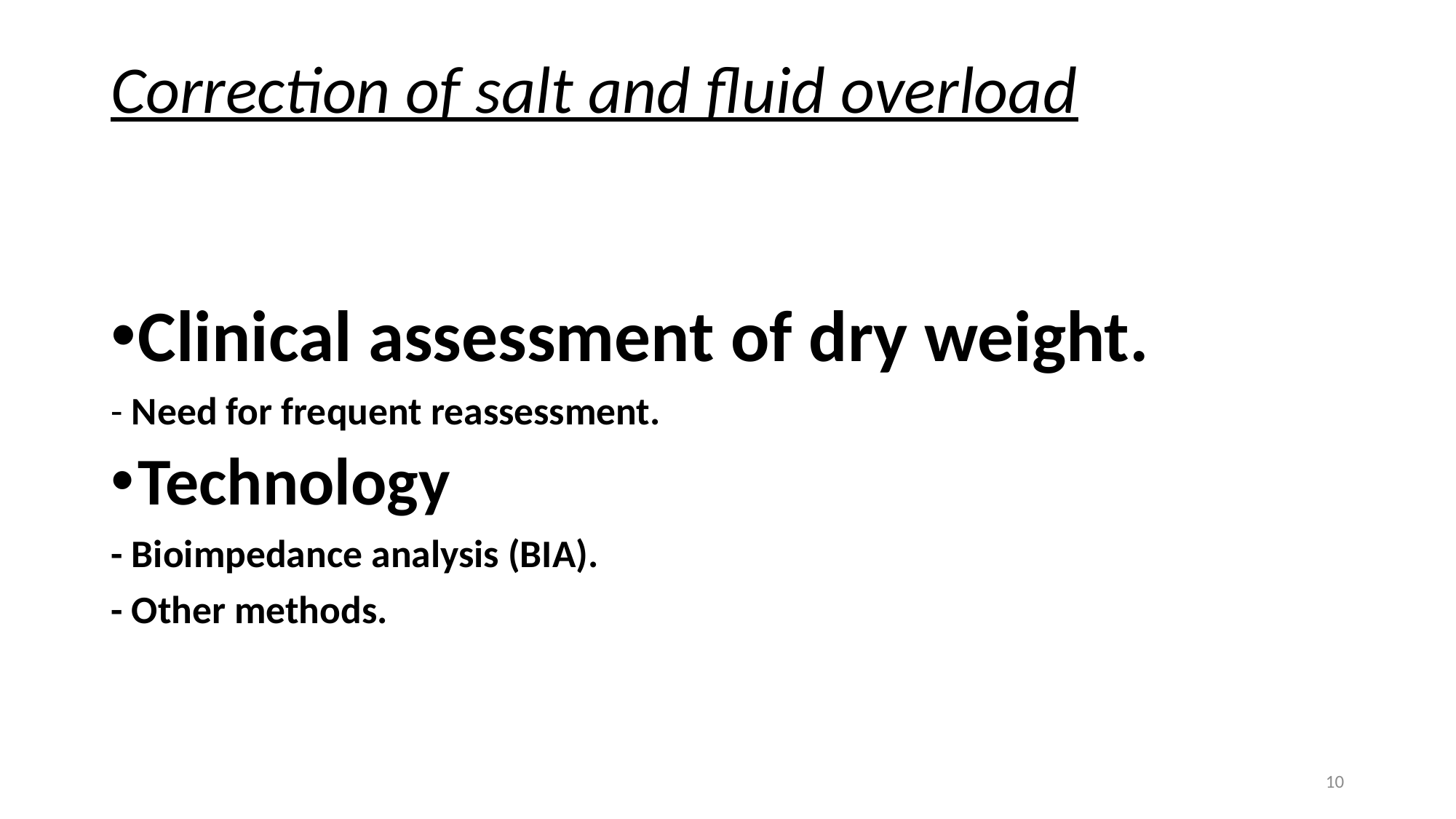

# Correction of salt and fluid overload
Clinical assessment of dry weight.
- Need for frequent reassessment.
Technology
- Bioimpedance analysis (BIA).
- Other methods.

10